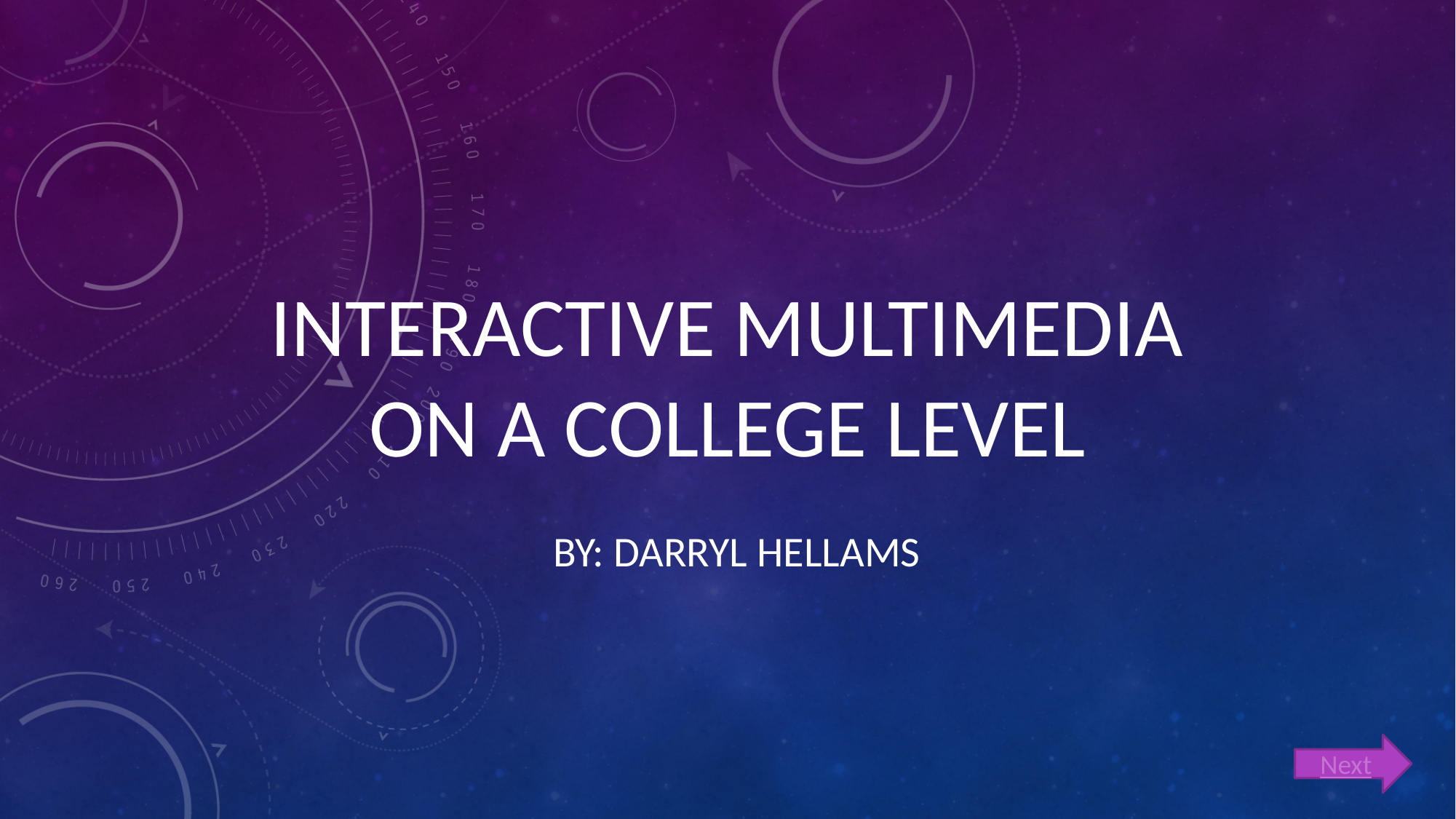

# Interactive multimedia on a College level
BY: darryl hellams
Next